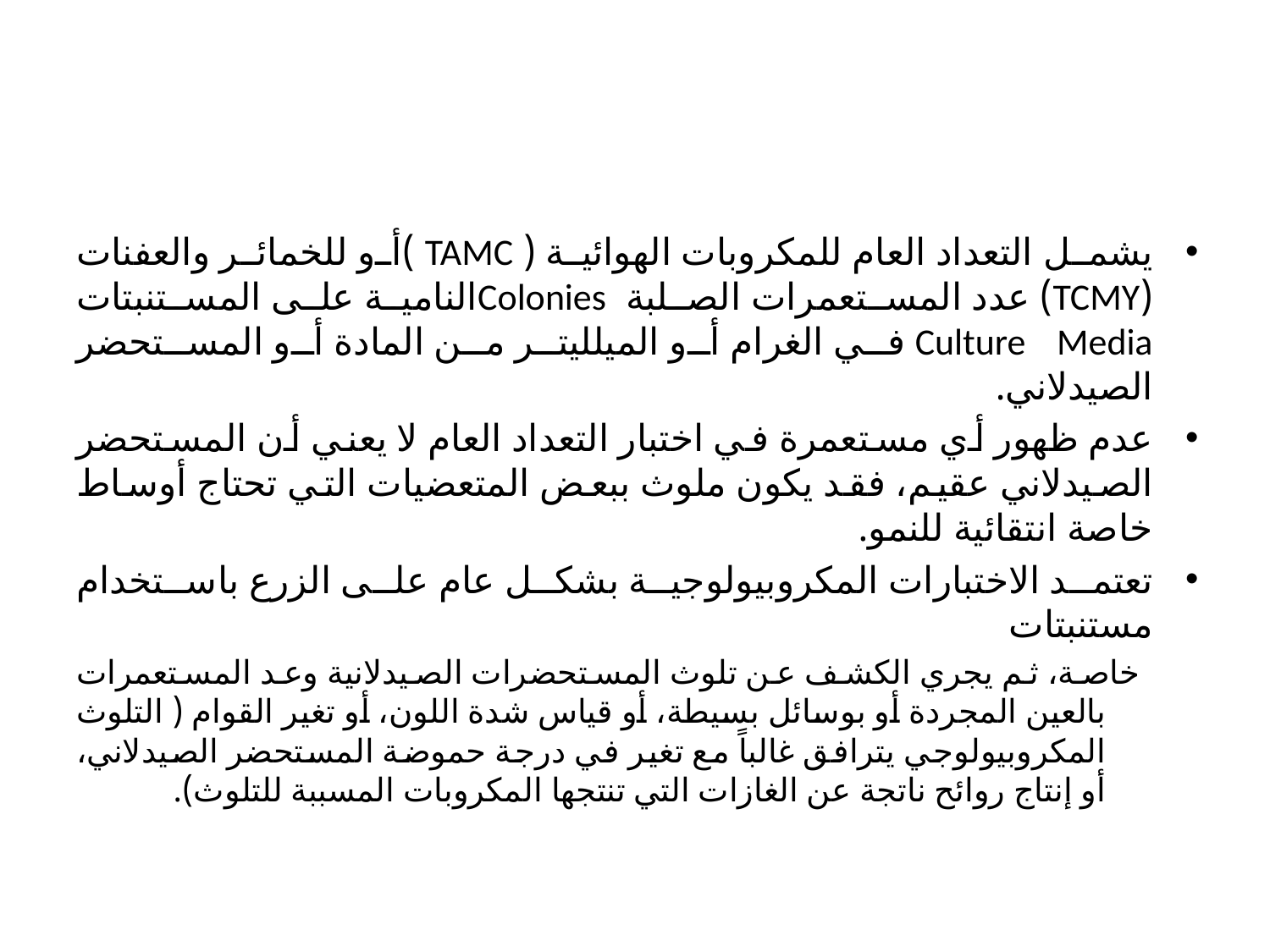

#
يشمل التعداد العام للمكروبات الهوائية ( TAMC )أو للخمائر والعفنات (TCMY) عدد المستعمرات الصلبة  Coloniesالنامية على المستنبتات Culture Media في الغرام أو الميلليتر من المادة أو المستحضر الصيدلاني.
عدم ظهور أي مستعمرة في اختبار التعداد العام لا يعني أن المستحضر الصيدلاني عقيم، فقد يكون ملوث ببعض المتعضيات التي تحتاج أوساط خاصة انتقائية للنمو.
تعتمد الاختبارات المكروبيولوجية بشكل عام على الزرع باستخدام مستنبتات
خاصة، ثم يجري الكشف عن تلوث المستحضرات الصيدلانية وعد المستعمرات بالعين المجردة أو بوسائل بسيطة، أو قياس شدة اللون، أو تغير القوام ( التلوث المكروبيولوجي يترافق غالباً مع تغير في درجة حموضة المستحضر الصيدلاني، أو إنتاج روائح ناتجة عن الغازات التي تنتجها المكروبات المسببة للتلوث).